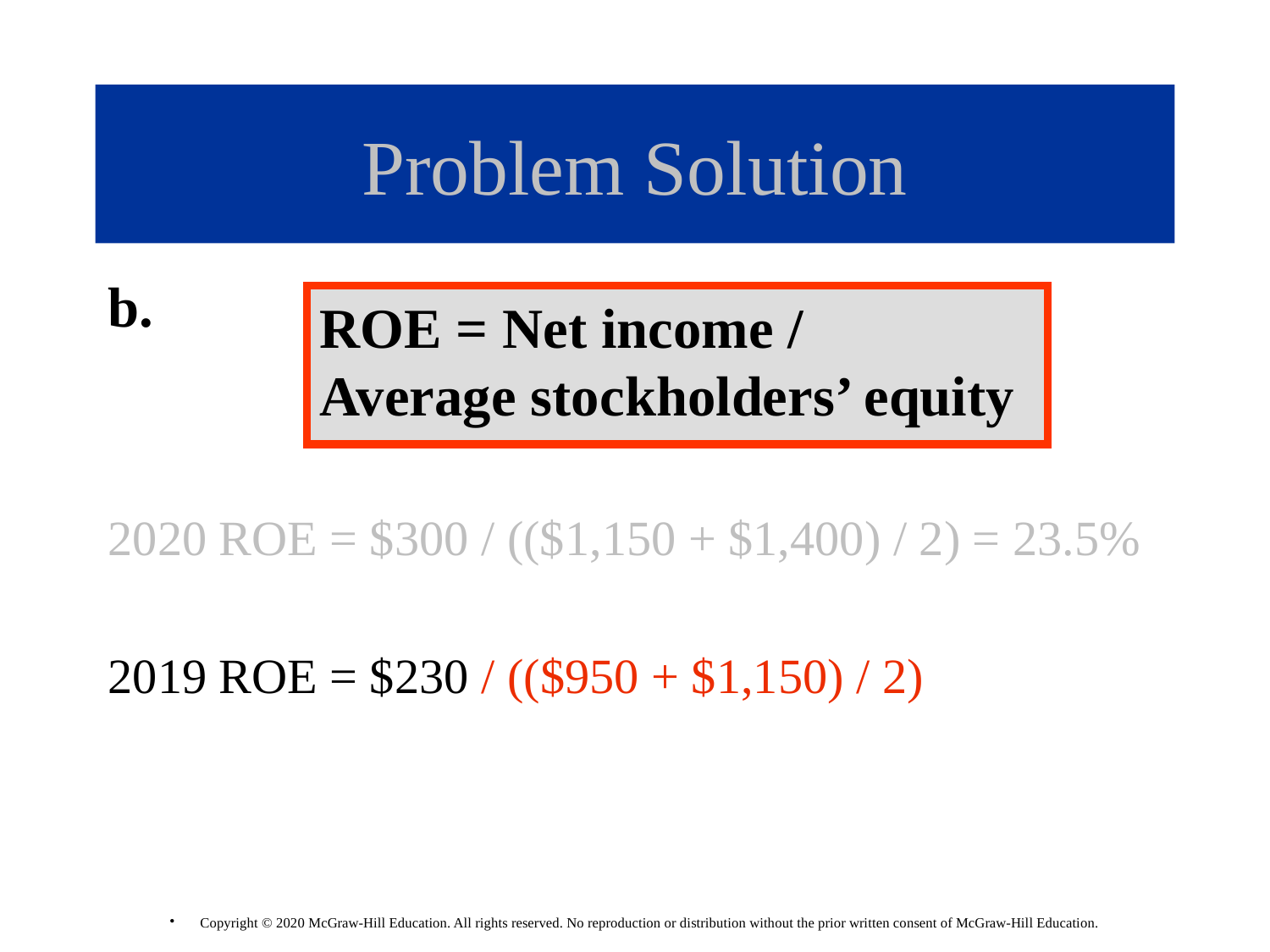

# Problem Solution
b.

2020 ROE = $300 / (($1,150 + $1,400) / 2) = 23.5%

2019 ROE = $230 / (($950 + $1,150) / 2)

ROE = Net income /                 Average stockholders’ equity